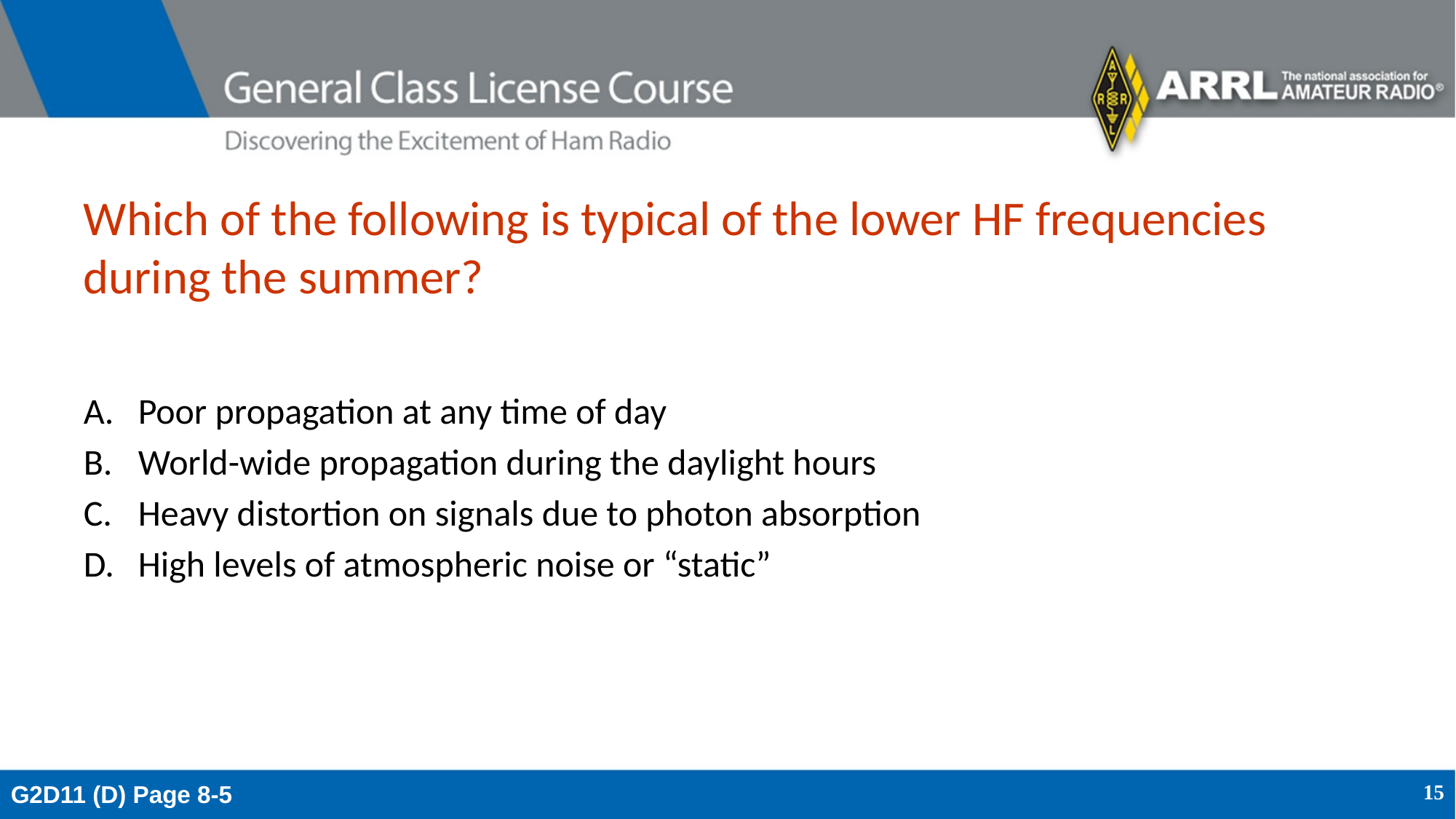

# Which of the following is typical of the lower HF frequencies during the summer?
Poor propagation at any time of day
World-wide propagation during the daylight hours
Heavy distortion on signals due to photon absorption
High levels of atmospheric noise or “static”
G2D11 (D) Page 8-5
15